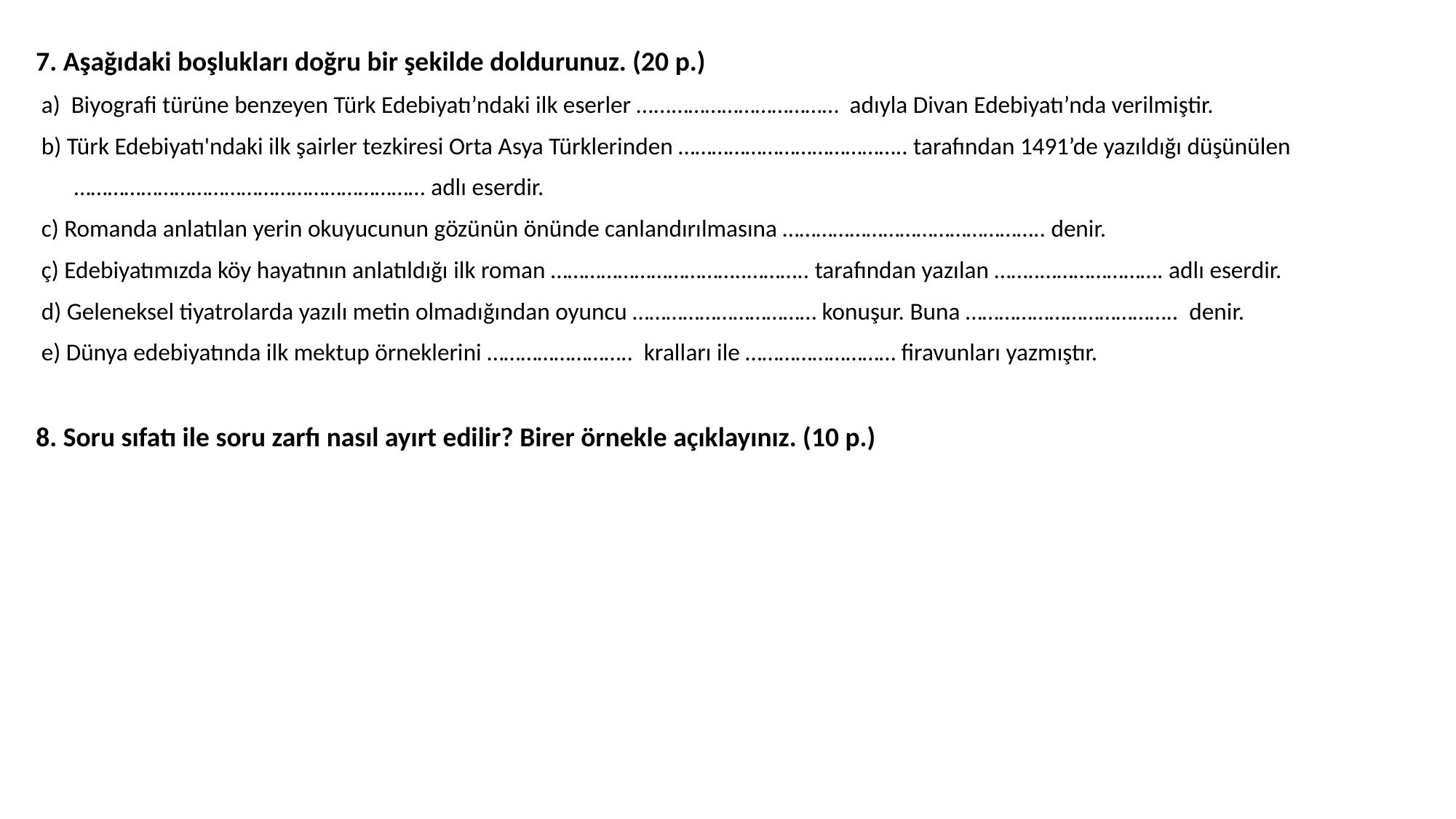

7. Aşağıdaki boşlukları doğru bir şekilde doldurunuz. (20 p.)
 a)  Biyografi türüne benzeyen Türk Edebiyatı’ndaki ilk eserler …...…………………………  adıyla Divan Edebiyatı’nda verilmiştir.
 b) Türk Edebiyatı'ndaki ilk şairler tezkiresi Orta Asya Türklerinden ………………………………….. tarafından 1491’de yazıldığı düşünülen
       ……………………………………………………… adlı eserdir.
 c) Romanda anlatılan yerin okuyucunun gözünün önünde canlandırılmasına ……………………………………….. denir.
 ç) Edebiyatımızda köy hayatının anlatıldığı ilk roman ……………………………..……….. tarafından yazılan ……..…………………. adlı eserdir.
 d) Geleneksel tiyatrolarda yazılı metin olmadığından oyuncu …………………………… konuşur. Buna ………………………………..  denir.
 e) Dünya edebiyatında ilk mektup örneklerini ……………………..  kralları ile ……………………… firavunları yazmıştır.

8. Soru sıfatı ile soru zarfı nasıl ayırt edilir? Birer örnekle açıklayınız. (10 p.)